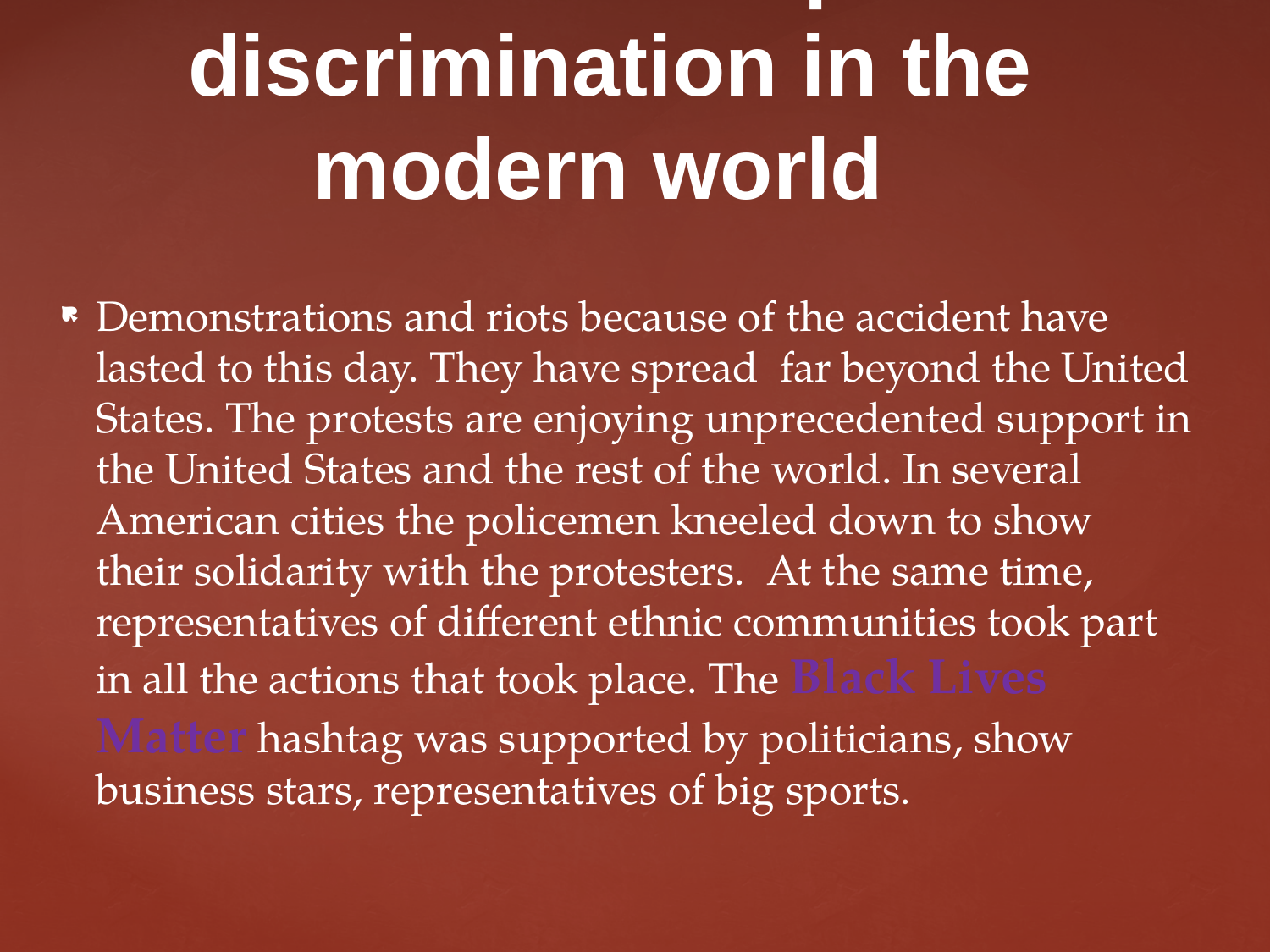

# The vivid example of discrimination in the modern world
Demonstrations and riots because of the accident have lasted to this day. They have spread  far beyond the United States. The protests are enjoying unprecedented support in the United States and the rest of the world. In several American cities the policemen kneeled down to show their solidarity with the protesters.  At the same time, representatives of different ethnic communities took part in all the actions that took place. The Black Lives Matter hashtag was supported by politicians, show business stars, representatives of big sports.